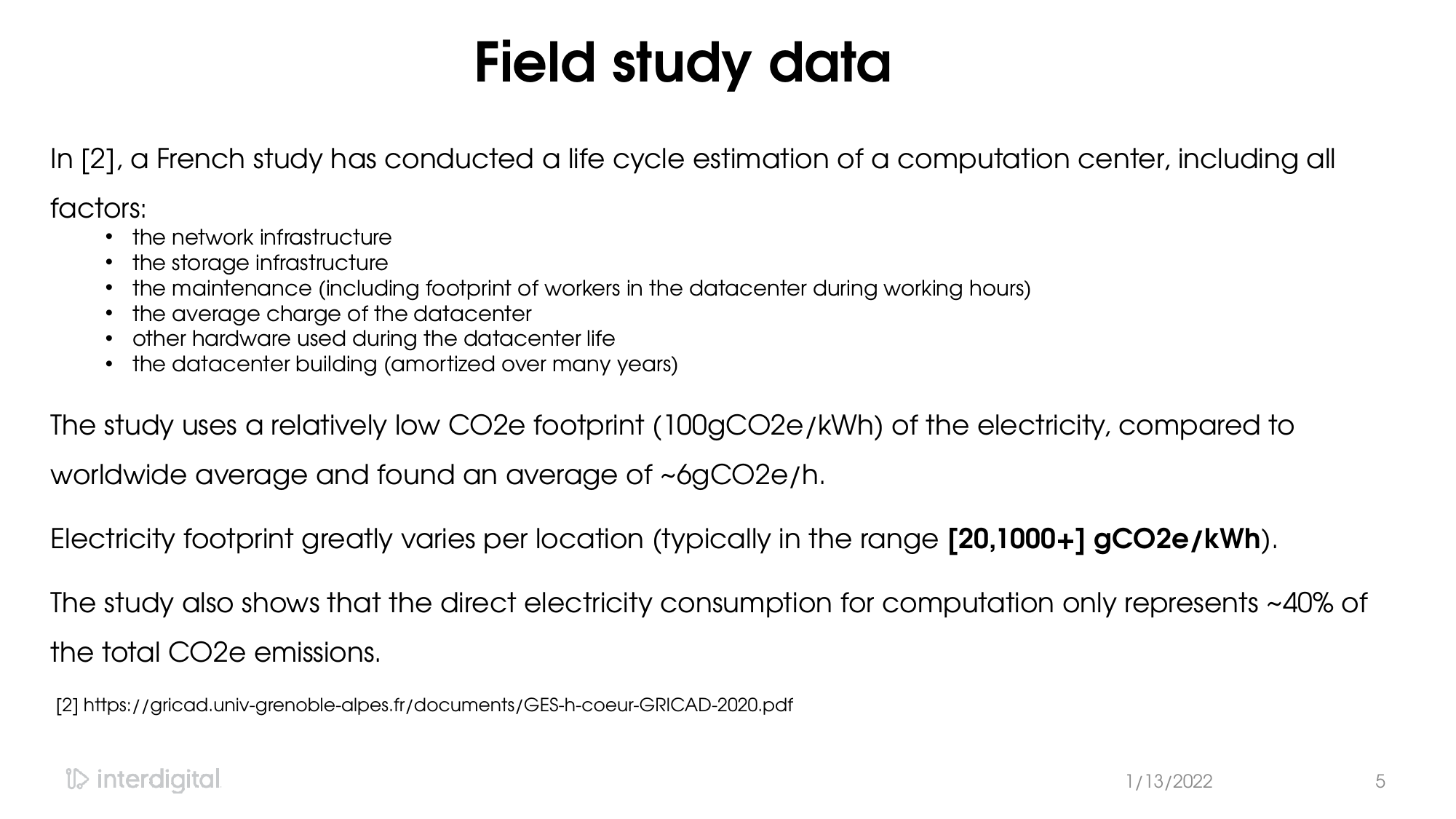

# Field study data
In [2], a French study has conducted a life cycle estimation of a computation center, including all factors:
the network infrastructure
the storage infrastructure
the maintenance (including footprint of workers in the datacenter during working hours)
the average charge of the datacenter
other hardware used during the datacenter life
the datacenter building (amortized over many years)
The study uses a relatively low CO2e footprint (100gCO2e/kWh) of the electricity, compared to worldwide average and found an average of ~6gCO2e/h.
Electricity footprint greatly varies per location (typically in the range [20,1000+] gCO2e/kWh).
The study also shows that the direct electricity consumption for computation only represents ~40% of the total CO2e emissions.
 [2] https://gricad.univ-grenoble-alpes.fr/documents/GES-h-coeur-GRICAD-2020.pdf
1/13/2022
5